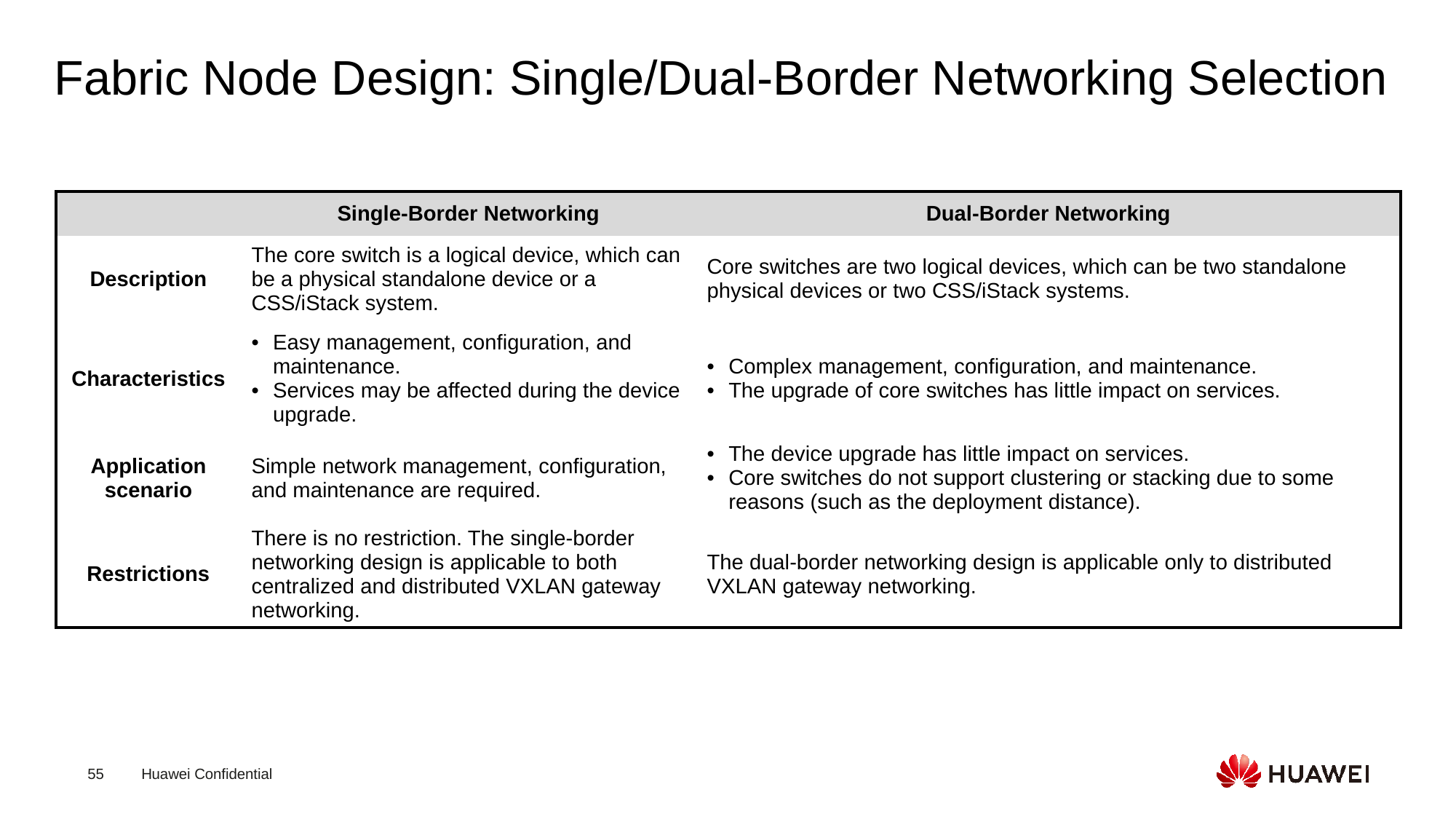

# Fabric Node Design: Single/Dual-Border Networking Selection
|  | Single-Border Networking | Dual-Border Networking |
| --- | --- | --- |
| Description | The core switch is a logical device, which can be a physical standalone device or a CSS/iStack system. | Core switches are two logical devices, which can be two standalone physical devices or two CSS/iStack systems. |
| Characteristics | Easy management, configuration, and maintenance. Services may be affected during the device upgrade. | Complex management, configuration, and maintenance. The upgrade of core switches has little impact on services. |
| Application scenario | Simple network management, configuration, and maintenance are required. | The device upgrade has little impact on services. Core switches do not support clustering or stacking due to some reasons (such as the deployment distance). |
| Restrictions | There is no restriction. The single-border networking design is applicable to both centralized and distributed VXLAN gateway networking. | The dual-border networking design is applicable only to distributed VXLAN gateway networking. |